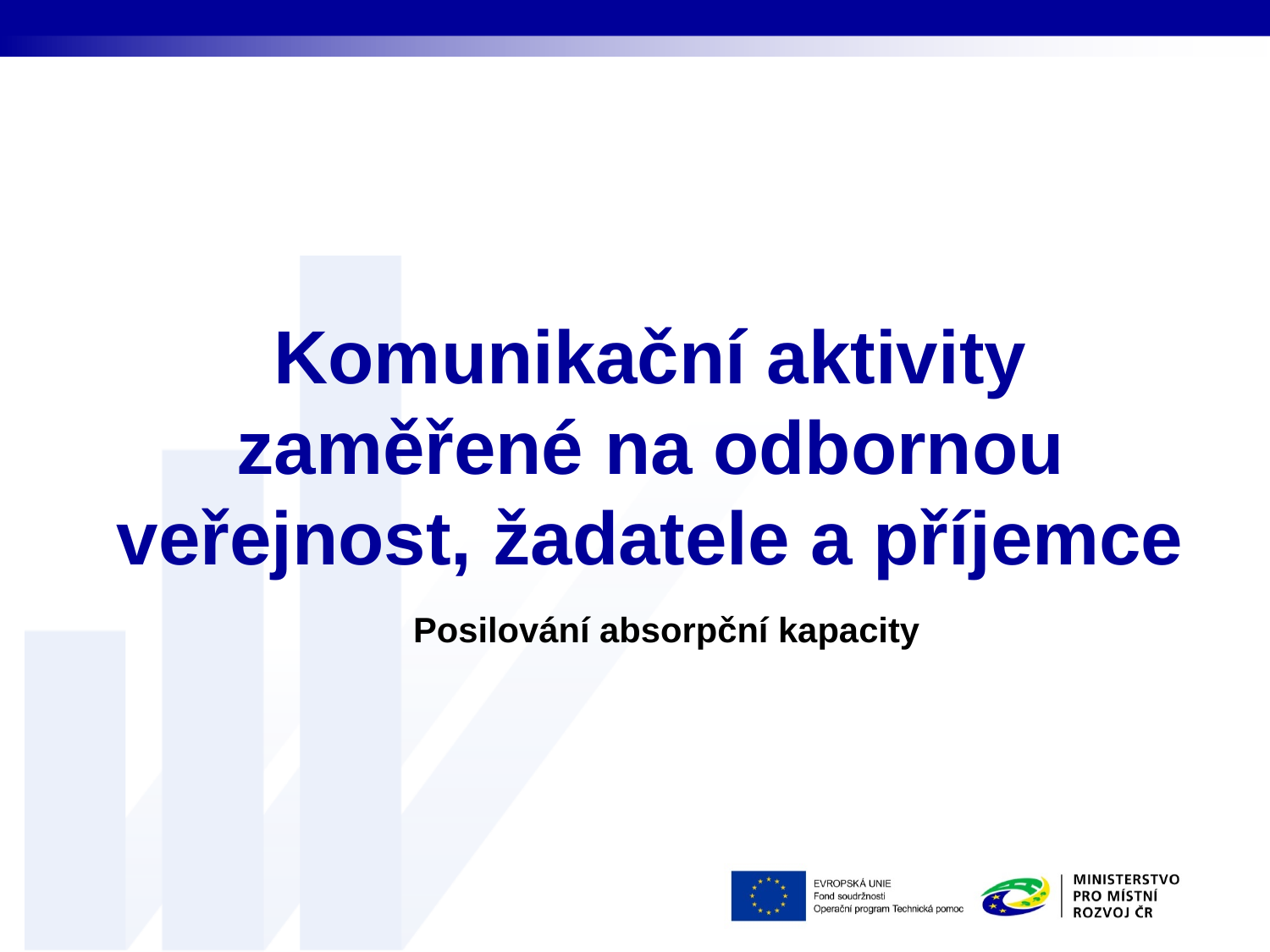

# Komunikační aktivity zaměřené na odbornou veřejnost, žadatele a příjemce
Posilování absorpční kapacity